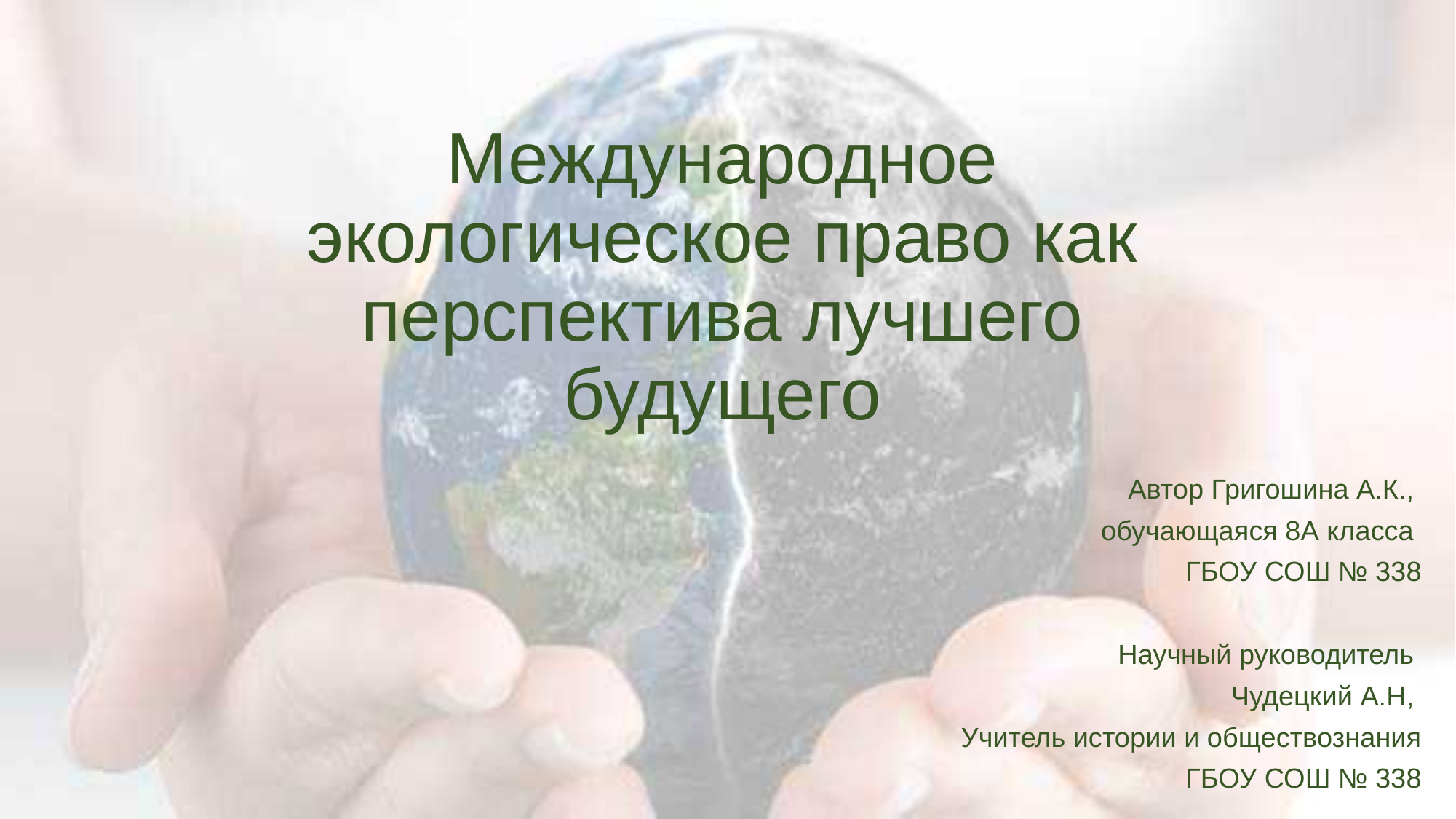

# Международное экологическое право как перспектива лучшего будущего
Автор Григошина А.К.,
обучающаяся 8А класса
ГБОУ СОШ № 338

Научный руководитель
Чудецкий А.Н,
Учитель истории и обществознания
ГБОУ СОШ № 338